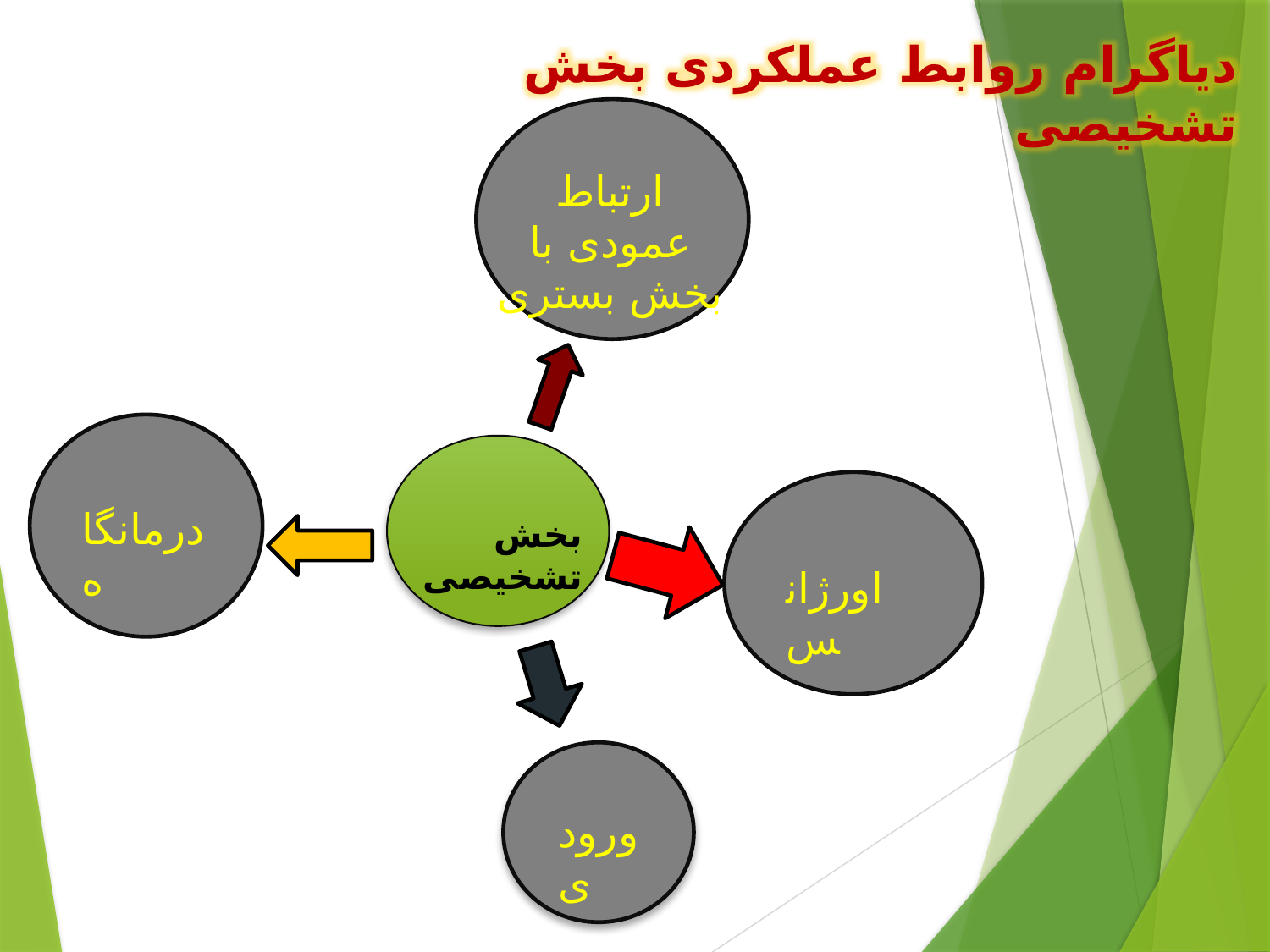

دیاگرام روابط عملکردی بخش تشخیصی

ارتباط عمودی با بخش بستری

درمانگاه
بخش تشخیصی

اورژانس

ورودی